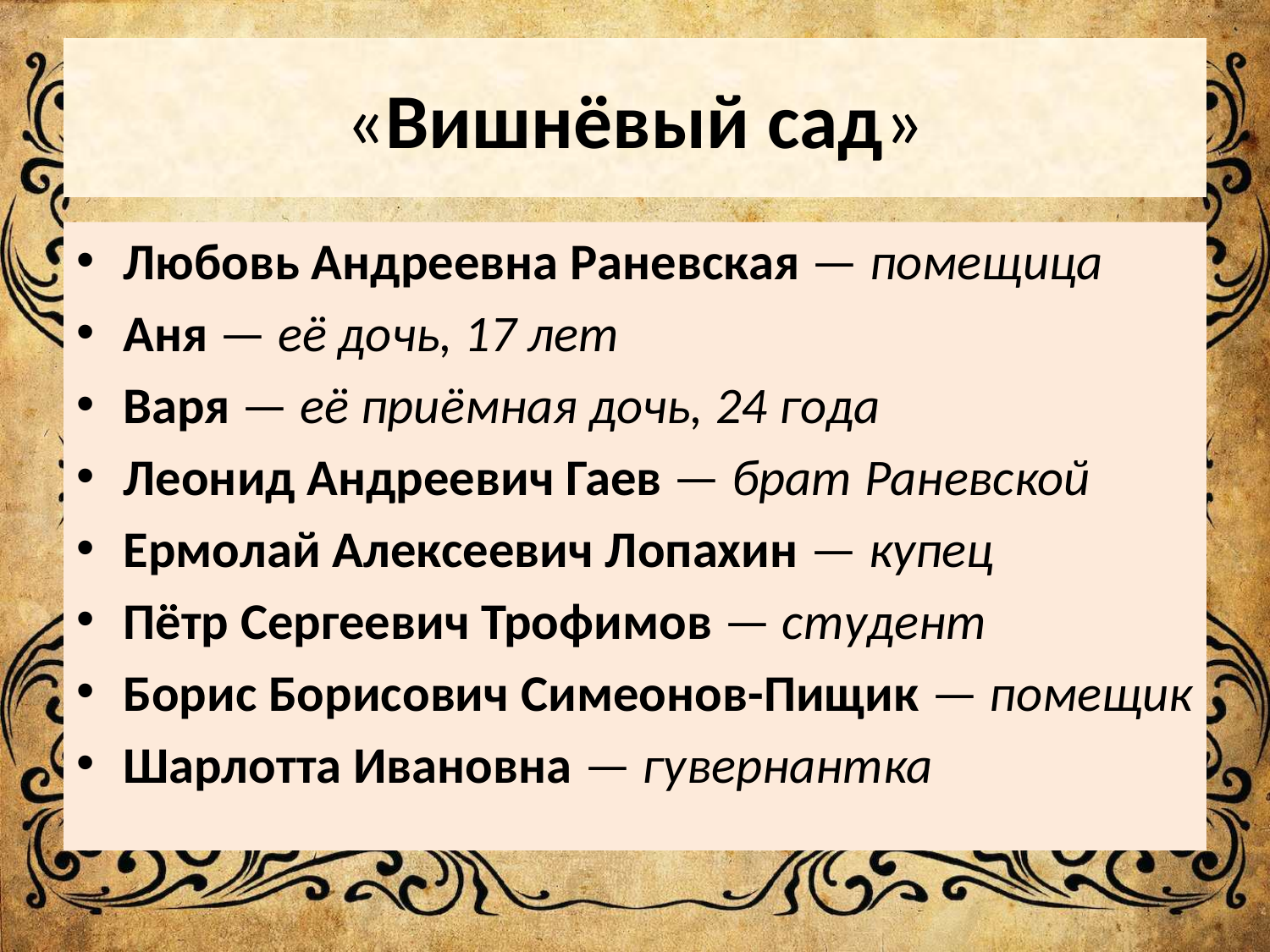

# «Вишнёвый сад»
Любовь Андреевна Раневская — помещица
Аня — её дочь, 17 лет
Варя — её приёмная дочь, 24 года
Леонид Андреевич Гаев — брат Раневской
Ермолай Алексеевич Лопахин — купец
Пётр Сергеевич Трофимов — студент
Борис Борисович Симеонов-Пищик — помещик
Шарлотта Ивановна — гувернантка